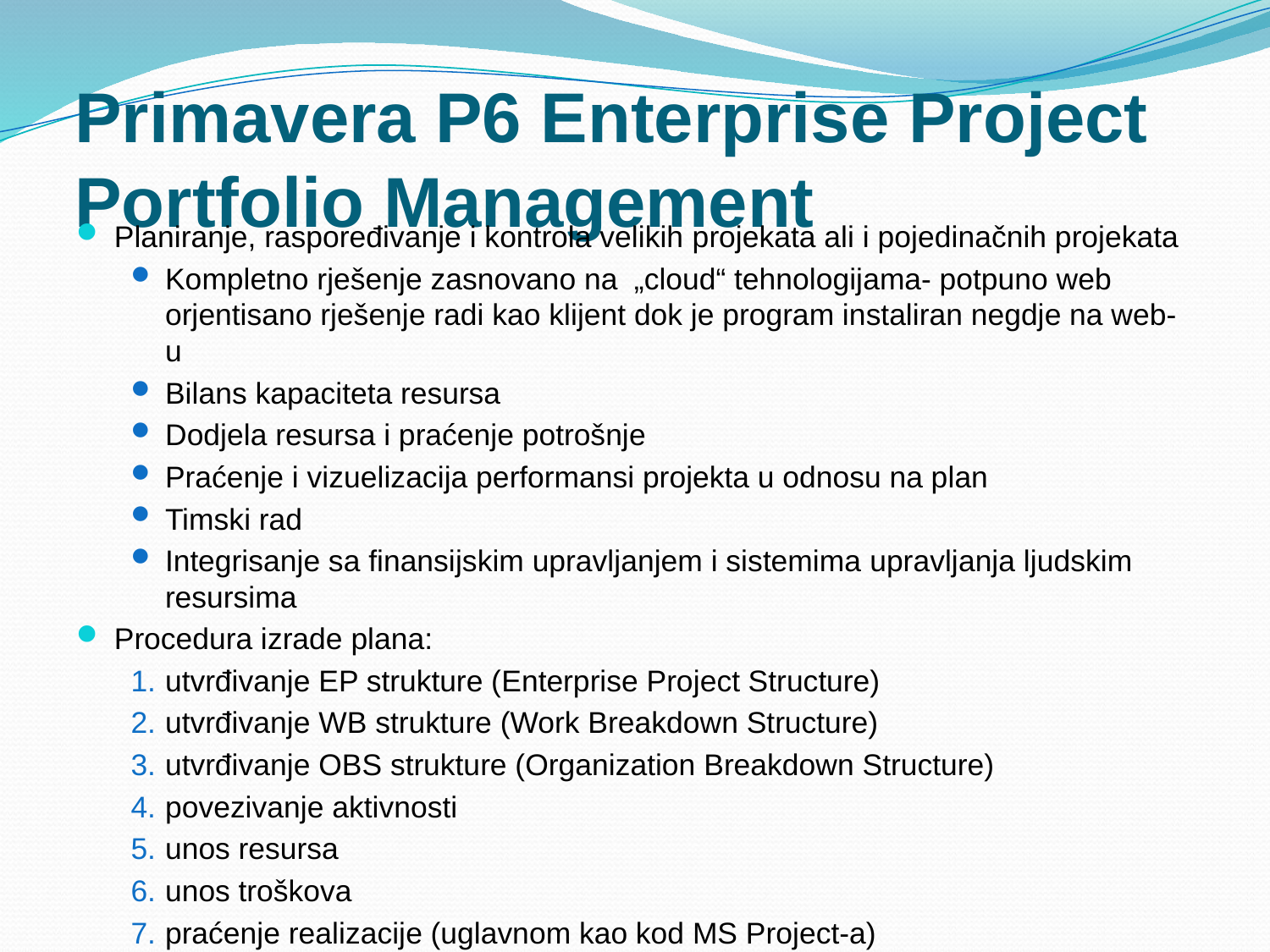

# Primavera P6 Enterprise Project Portfolio Management
Planiranje, raspoređivanje i kontrola velikih projekata ali i pojedinačnih projekata
Kompletno rješenje zasnovano na  „cloud“ tehnologijama- potpuno web orjentisano rješenje radi kao klijent dok je program instaliran negdje na web-u
Bilans kapaciteta resursa
Dodjela resursa i praćenje potrošnje
Praćenje i vizuelizacija performansi projekta u odnosu na plan
Timski rad
Integrisanje sa finansijskim upravljanjem i sistemima upravljanja ljudskim resursima
Procedura izrade plana:
utvrđivanje EP strukture (Enterprise Project Structure)
utvrđivanje WB strukture (Work Breakdown Structure)
utvrđivanje OBS strukture (Organization Breakdown Structure)
povezivanje aktivnosti
unos resursa
unos troškova
praćenje realizacije (uglavnom kao kod MS Project-a)